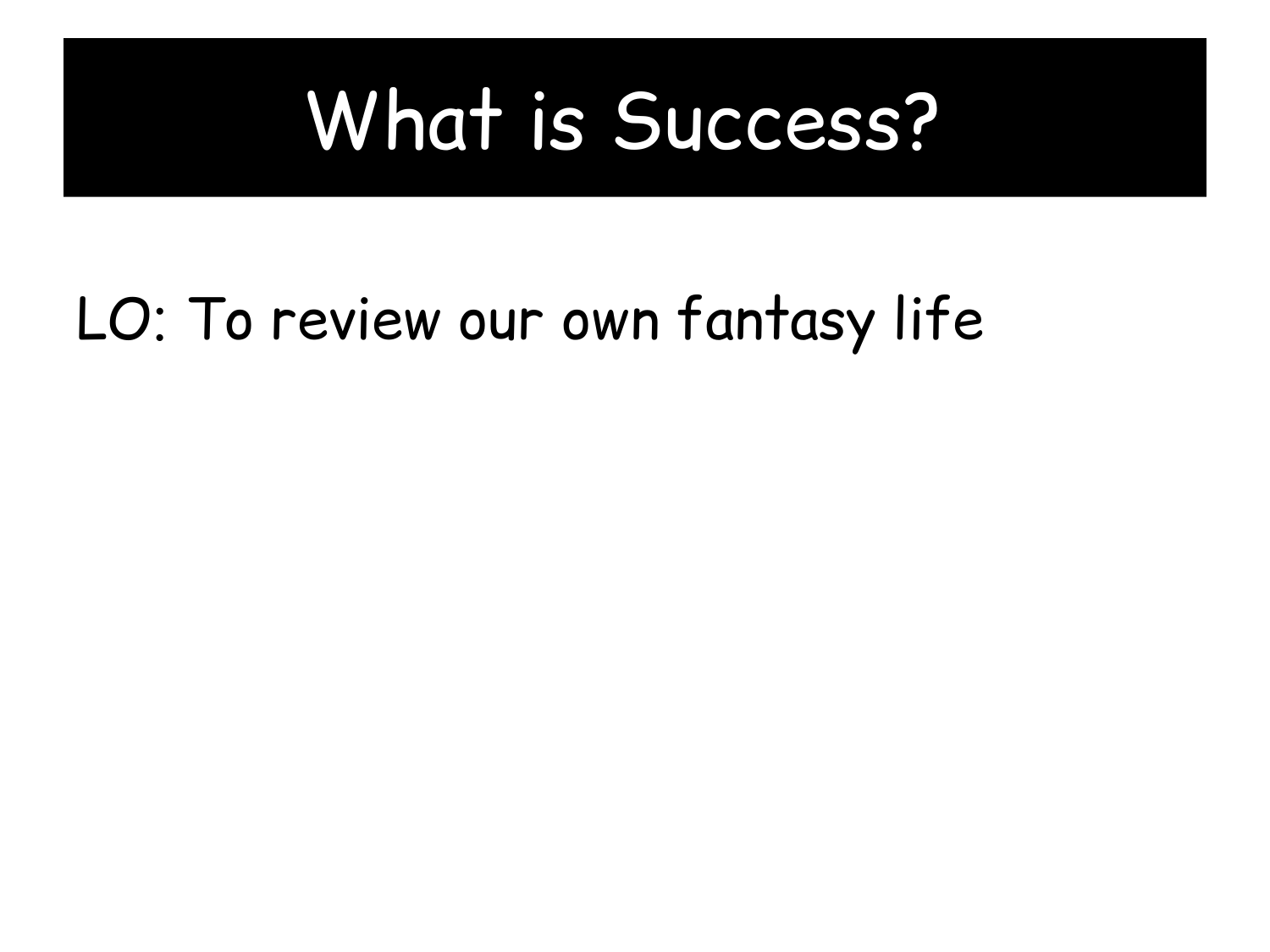

# What is Success?
LO: To review our own fantasy life